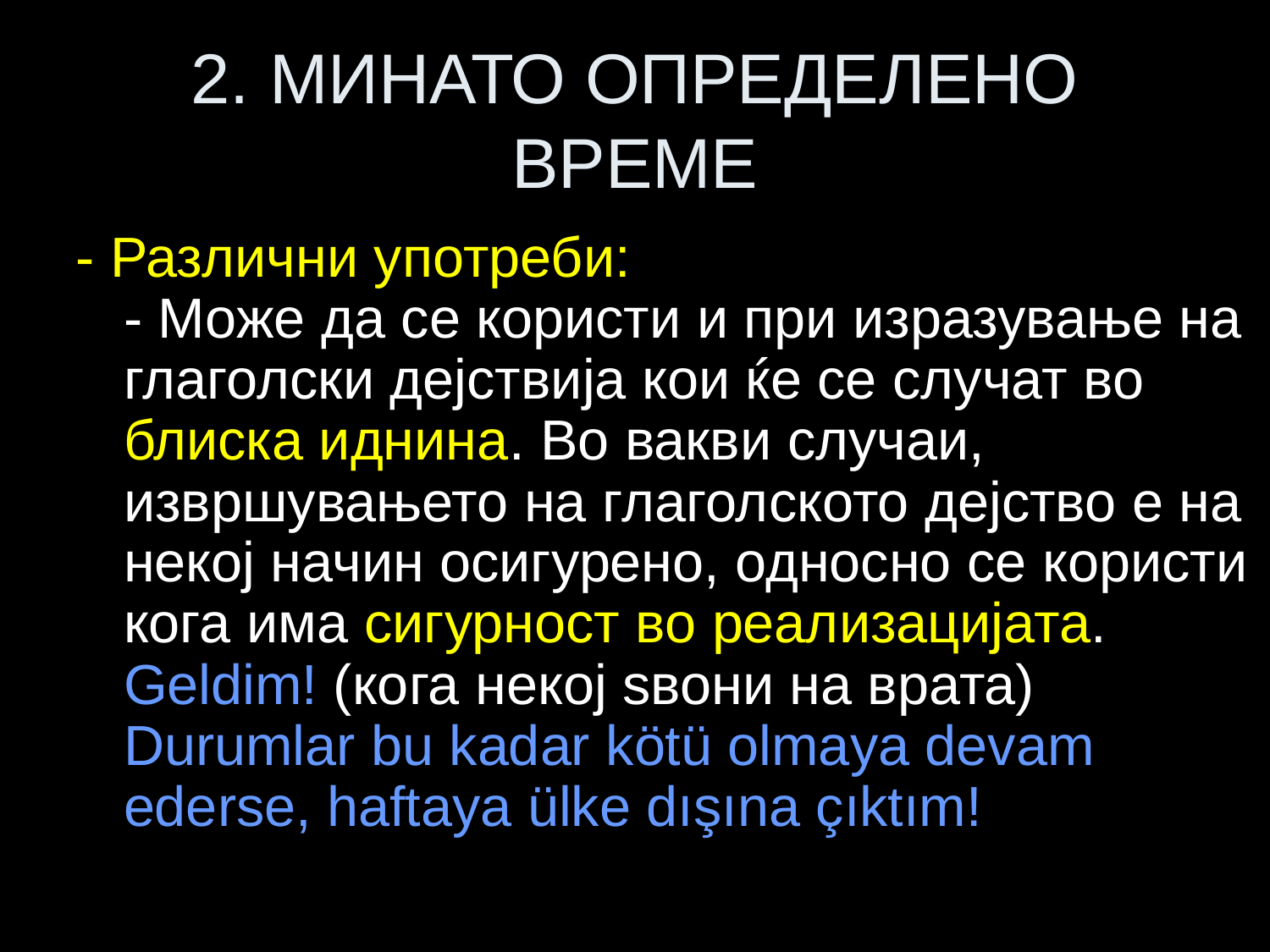

# 2. МИНАТО ОПРЕДЕЛЕНО ВРЕМЕ
- Различни употреби:
- Може да се користи и при изразување на глаголски дејствија кои ќе се случат во блиска иднина. Во вакви случаи, извршувањето на глаголското дејство е на некој начин осигурено, односно се користи кога има сигурност во реализацијата.
Geldim! (кога некој ѕвони на врата)
Durumlar bu kadar kötü olmaya devam ederse, haftaya ülke dışına çıktım!